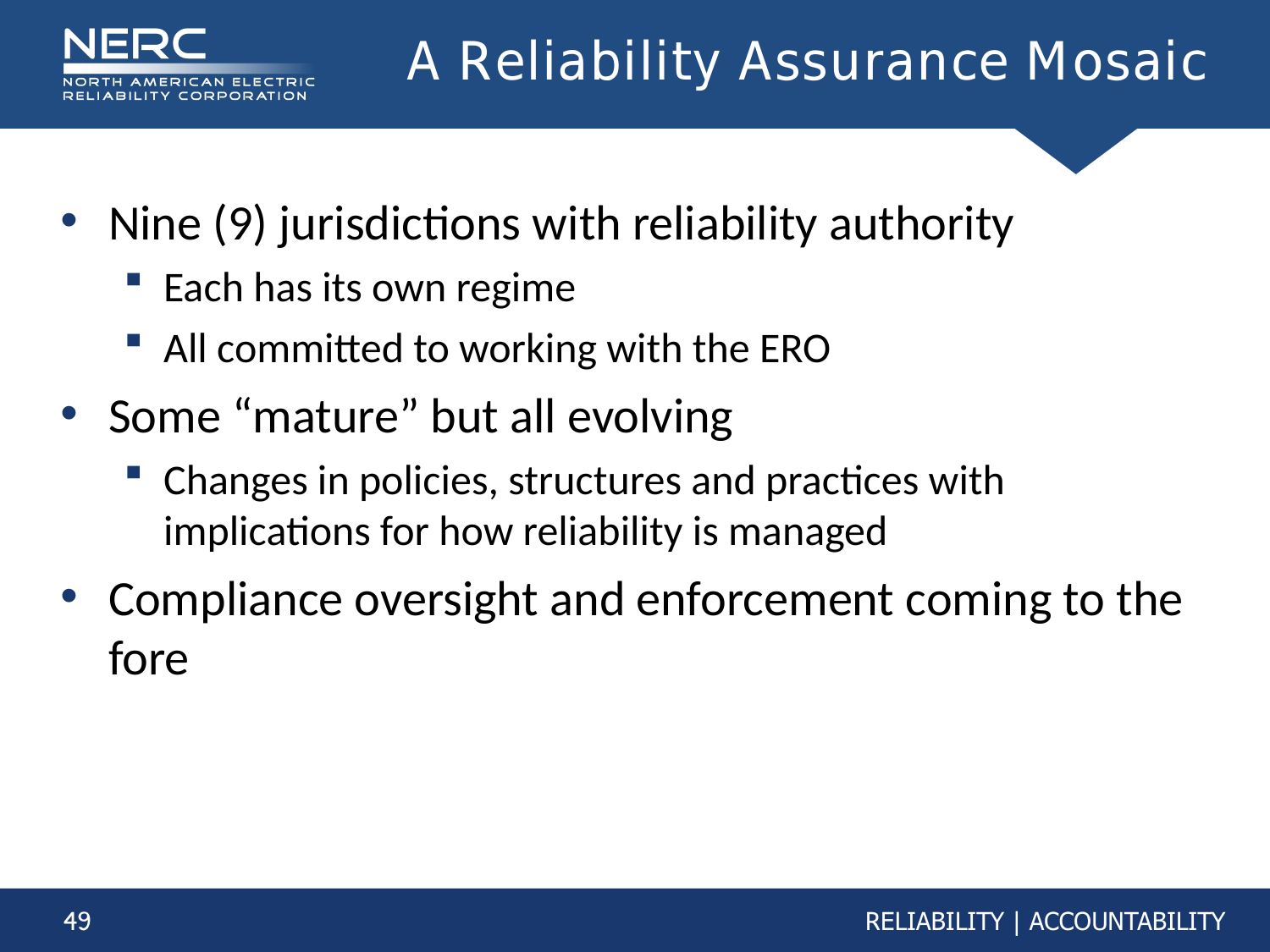

# A Reliability Assurance Mosaic
Nine (9) jurisdictions with reliability authority
Each has its own regime
All committed to working with the ERO
Some “mature” but all evolving
Changes in policies, structures and practices with implications for how reliability is managed
Compliance oversight and enforcement coming to the fore